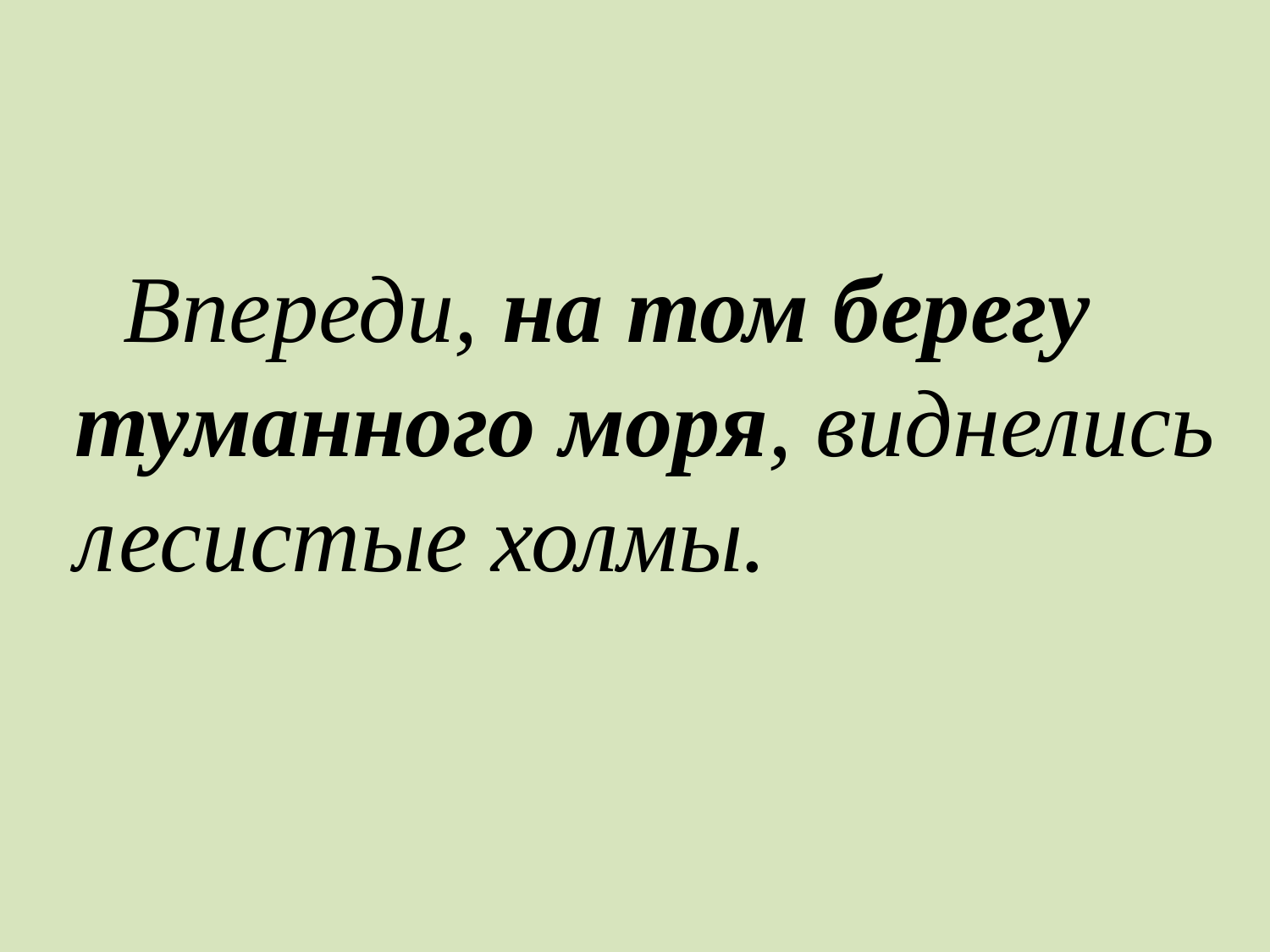

# Впереди, на том берегу туманного моря, виднелись лесистые холмы.